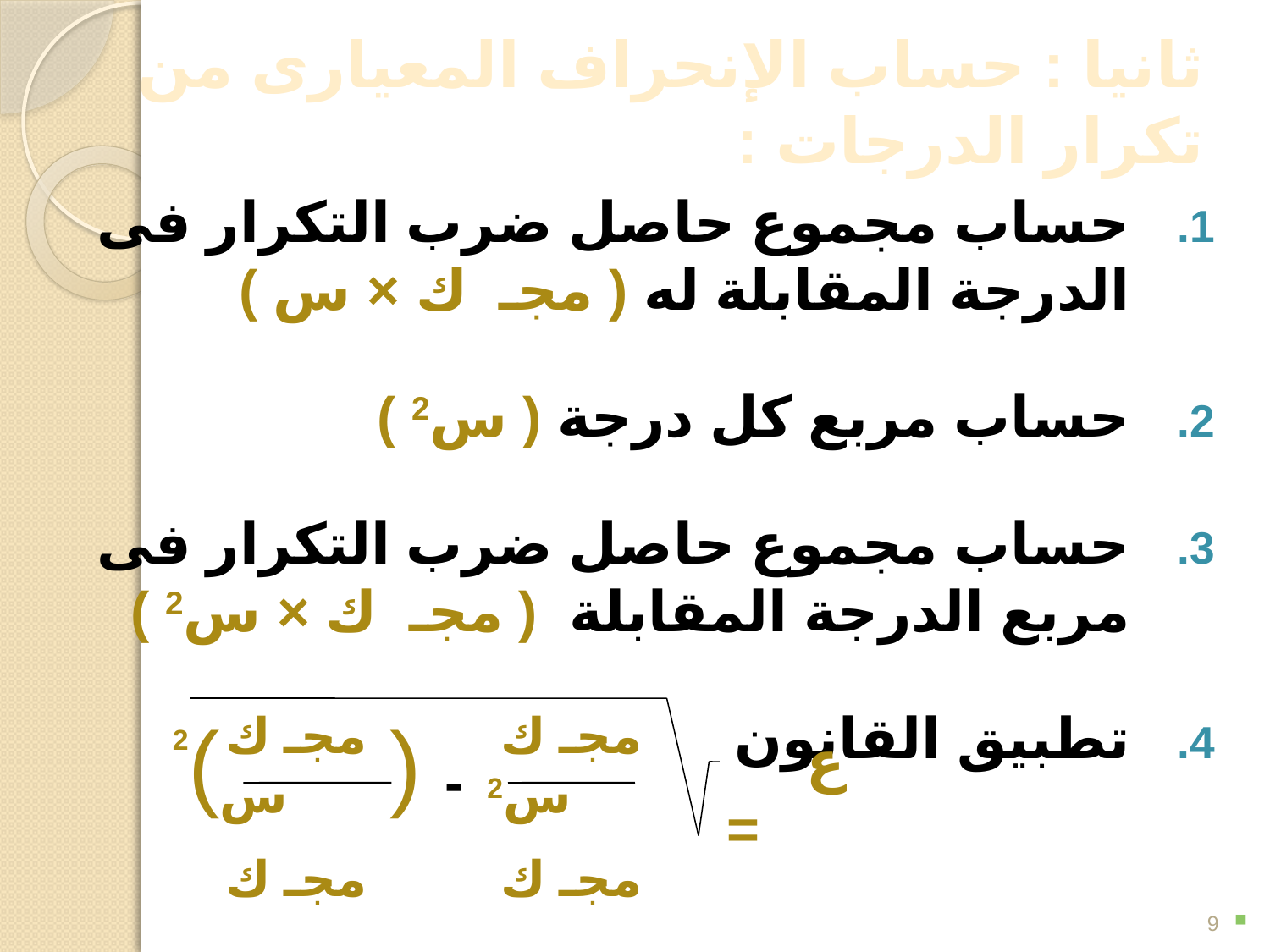

# ثانيا : حساب الإنحراف المعيارى من تكرار الدرجات :
حساب مجموع حاصل ضرب التكرار فى الدرجة المقابلة له ( مجـ  ك × س )

حساب مربع كل درجة ( س2 )

حساب مجموع حاصل ضرب التكرار فى مربع الدرجة المقابلة  ( مجـ  ك × س2 )

تطبيق القانون
)2

مجـ ك س
مجـ ك
(
مجـ ك س2
مجـ ك

ع =
-

9